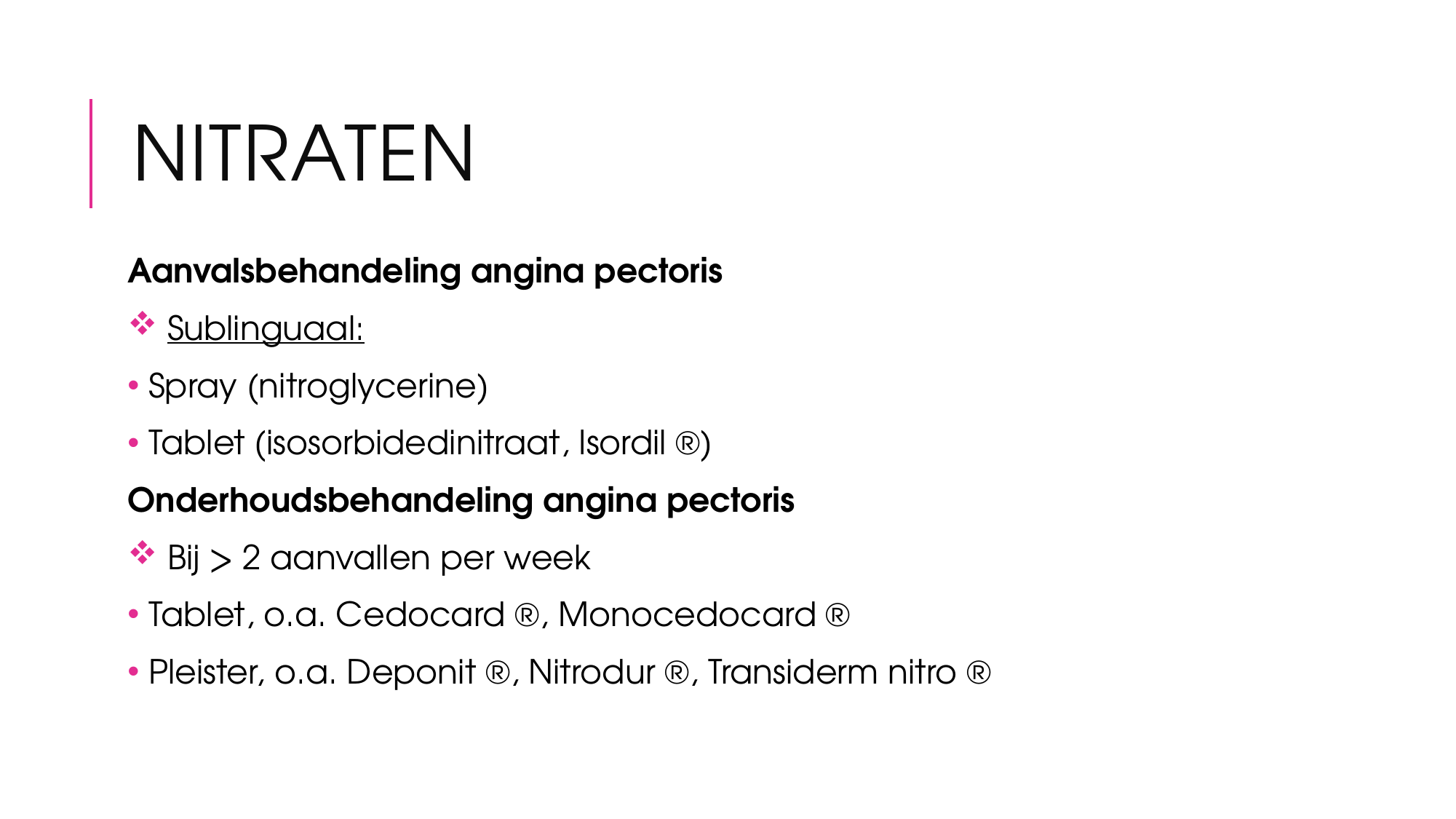

# nitraten
Aanvalsbehandeling angina pectoris
 Sublinguaal:
 Spray (nitroglycerine)
 Tablet (isosorbidedinitraat, Isordil ®)
Onderhoudsbehandeling angina pectoris
 Bij > 2 aanvallen per week
 Tablet, o.a. Cedocard ®, Monocedocard ®
 Pleister, o.a. Deponit ®, Nitrodur ®, Transiderm nitro ®